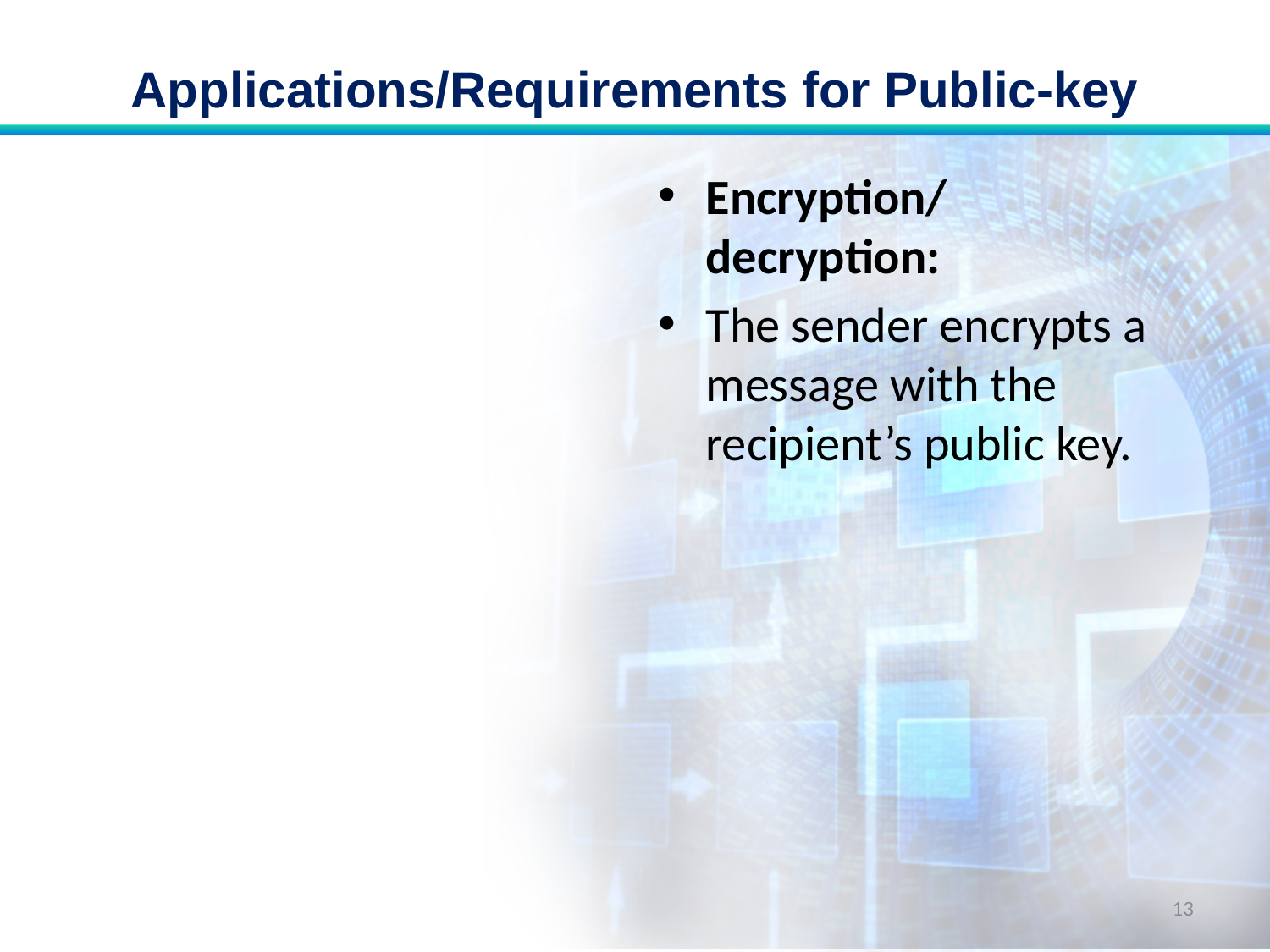

# Applications/Requirements for Public-key
Encryption/decryption:
The sender encrypts a message with the recipient’s public key.
13